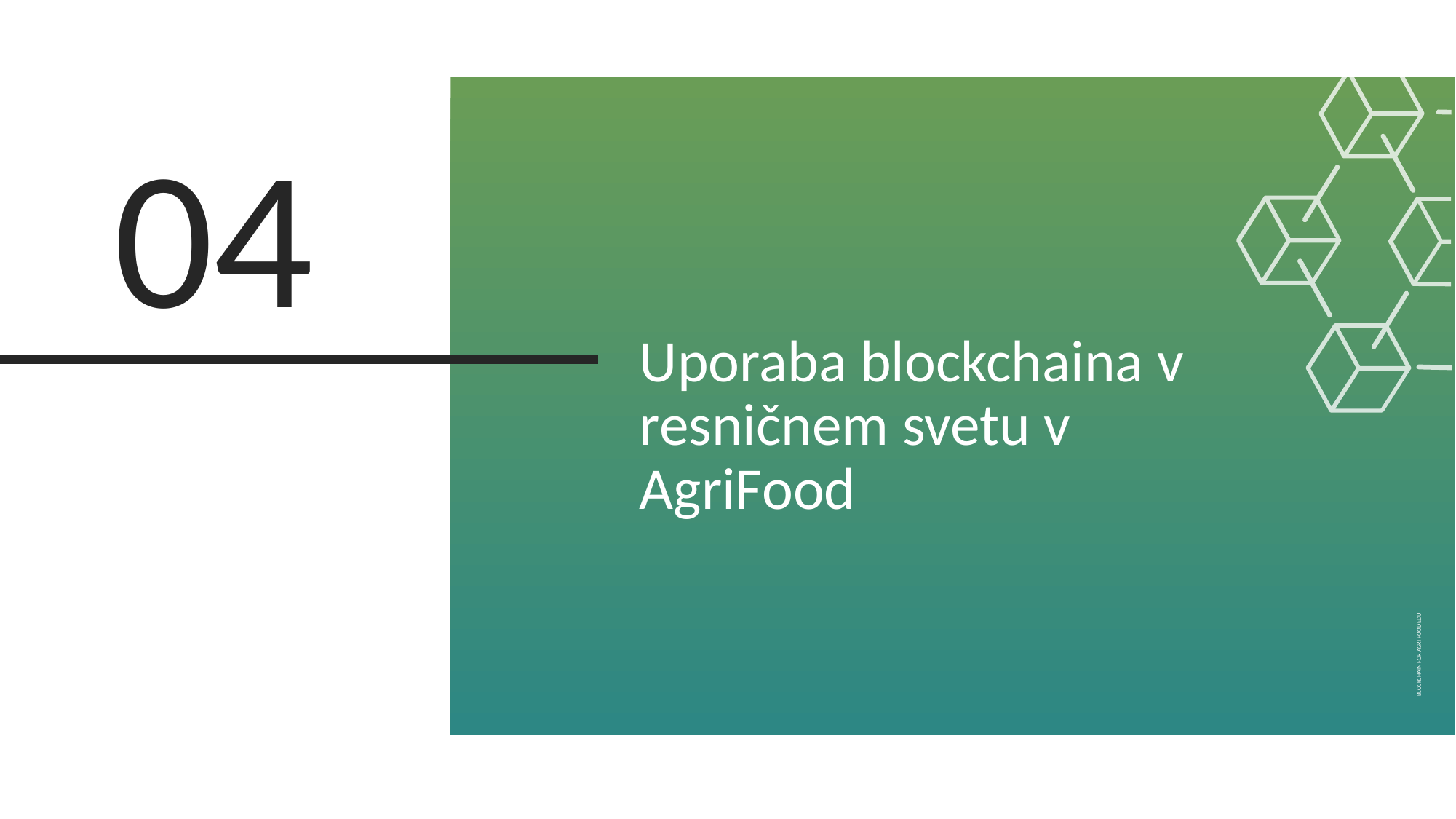

04
Uporaba blockchaina v resničnem svetu v AgriFood